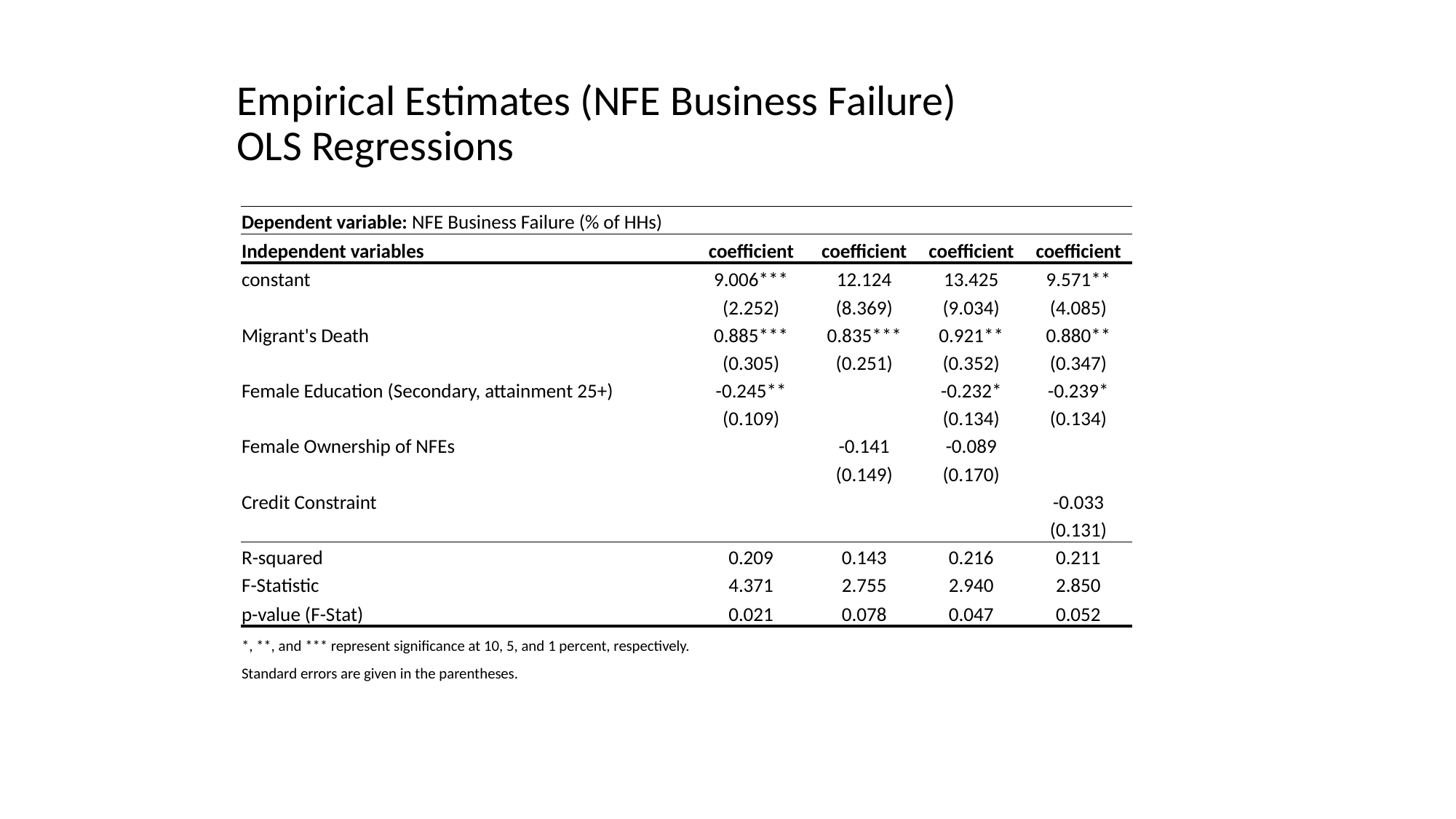

# Empirical Estimates (NFE Business Failure) OLS Regressions
| Dependent variable: NFE Business Failure (% of HHs) |  |  |  |  |
| --- | --- | --- | --- | --- |
| Independent variables | coefficient | coefficient | coefficient | coefficient |
| constant | 9.006\*\*\* | 12.124 | 13.425 | 9.571\*\* |
|  | (2.252) | (8.369) | (9.034) | (4.085) |
| Migrant's Death | 0.885\*\*\* | 0.835\*\*\* | 0.921\*\* | 0.880\*\* |
|  | (0.305) | (0.251) | (0.352) | (0.347) |
| Female Education (Secondary, attainment 25+) | -0.245\*\* |  | -0.232\* | -0.239\* |
|  | (0.109) |  | (0.134) | (0.134) |
| Female Ownership of NFEs |  | -0.141 | -0.089 |  |
|  |  | (0.149) | (0.170) |  |
| Credit Constraint |  |  |  | -0.033 |
|  |  |  |  | (0.131) |
| R-squared | 0.209 | 0.143 | 0.216 | 0.211 |
| F-Statistic | 4.371 | 2.755 | 2.940 | 2.850 |
| p-value (F-Stat) | 0.021 | 0.078 | 0.047 | 0.052 |
| \*, \*\*, and \*\*\* represent significance at 10, 5, and 1 percent, respectively. |  |  |  |  |
| Standard errors are given in the parentheses. |  |  |  |  |